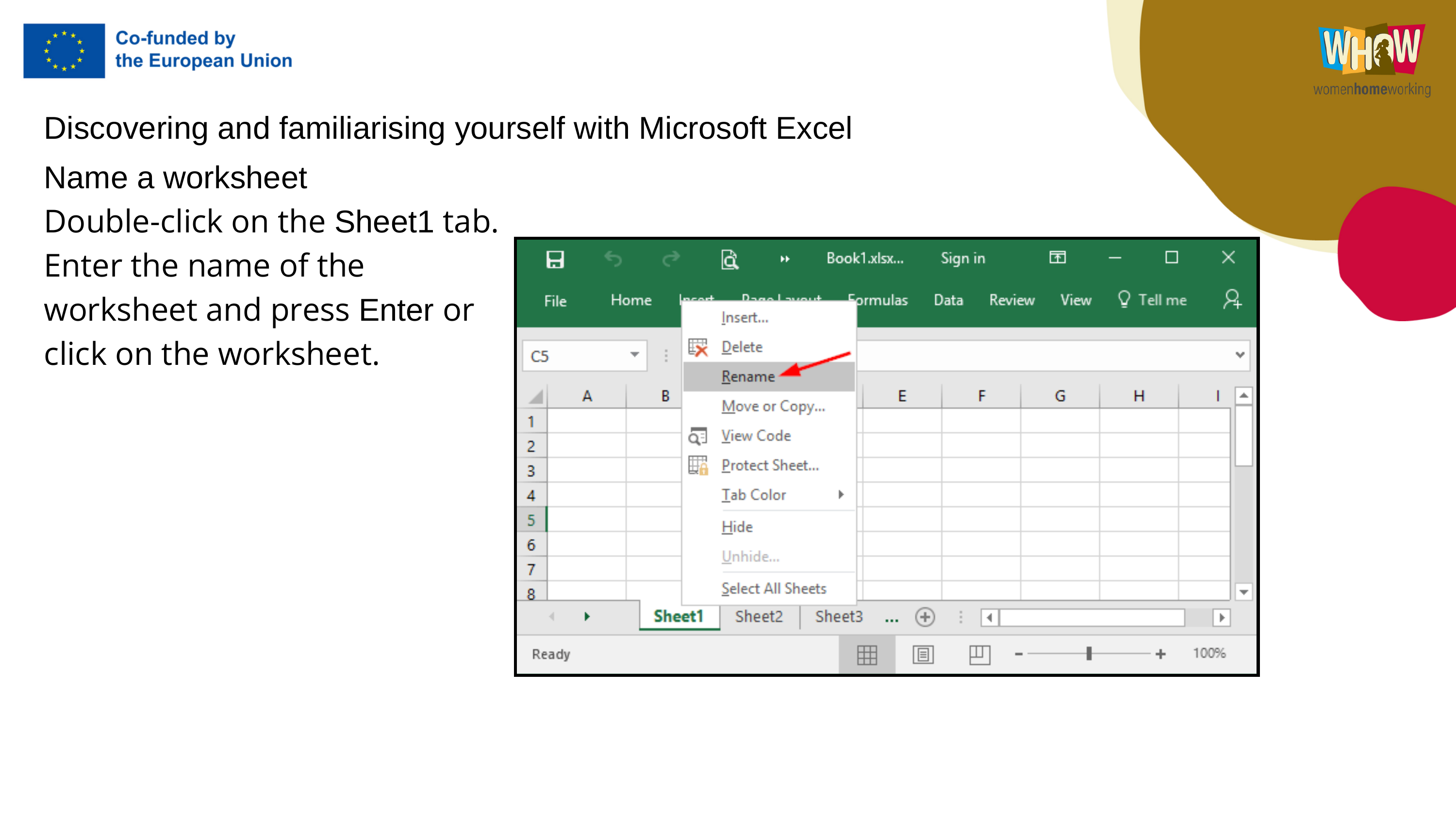

Discovering and familiarising yourself with Microsoft Excel
Name a worksheet
Double-click on the Sheet1 tab. Enter the name of the worksheet and press Enter or click on the worksheet.